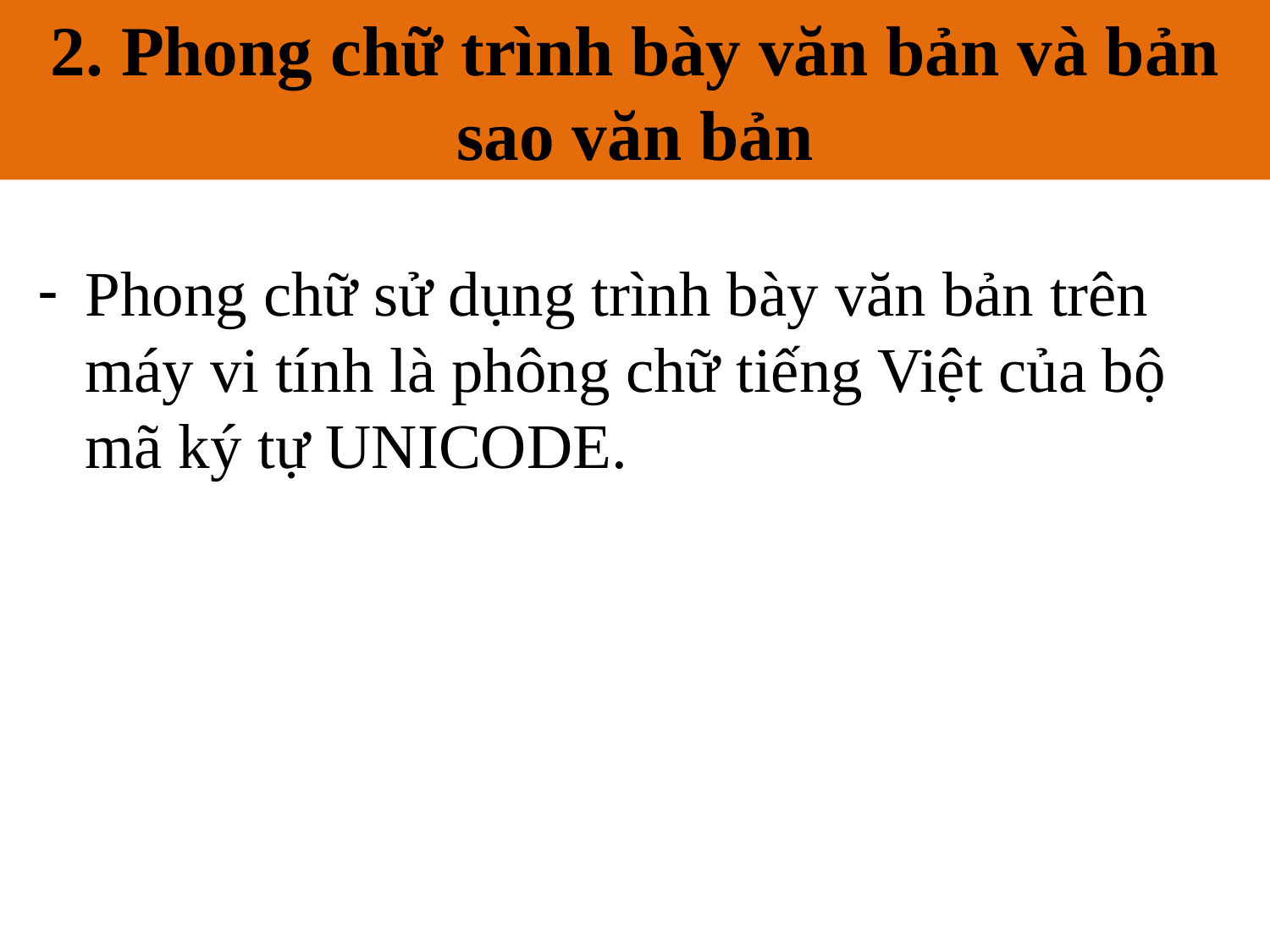

2. Phong chữ trình bày văn bản và bản sao văn bản
# 4. Phong chữ trình bày văn bản và bản sao văn bản
Phong chữ sử dụng trình bày văn bản trên máy vi tính là phông chữ tiếng Việt của bộ mã ký tự UNICODE.